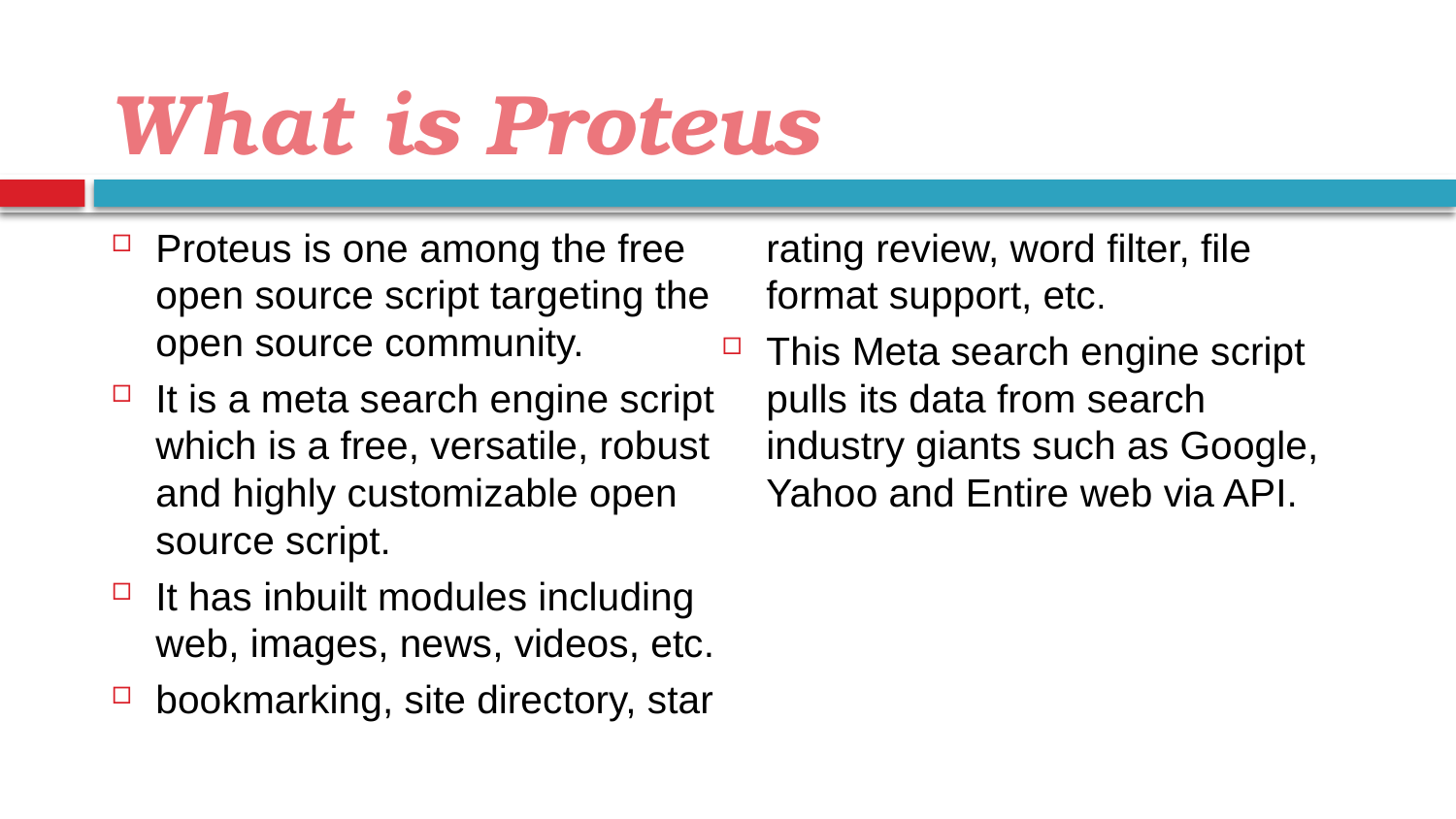

# What is Proteus
Proteus is one among the free open source script targeting the open source community.
It is a meta search engine script which is a free, versatile, robust and highly customizable open source script.
It has inbuilt modules including web, images, news, videos, etc.
bookmarking, site directory, star rating review, word filter, file format support, etc.
This Meta search engine script pulls its data from search industry giants such as Google, Yahoo and Entire web via API.